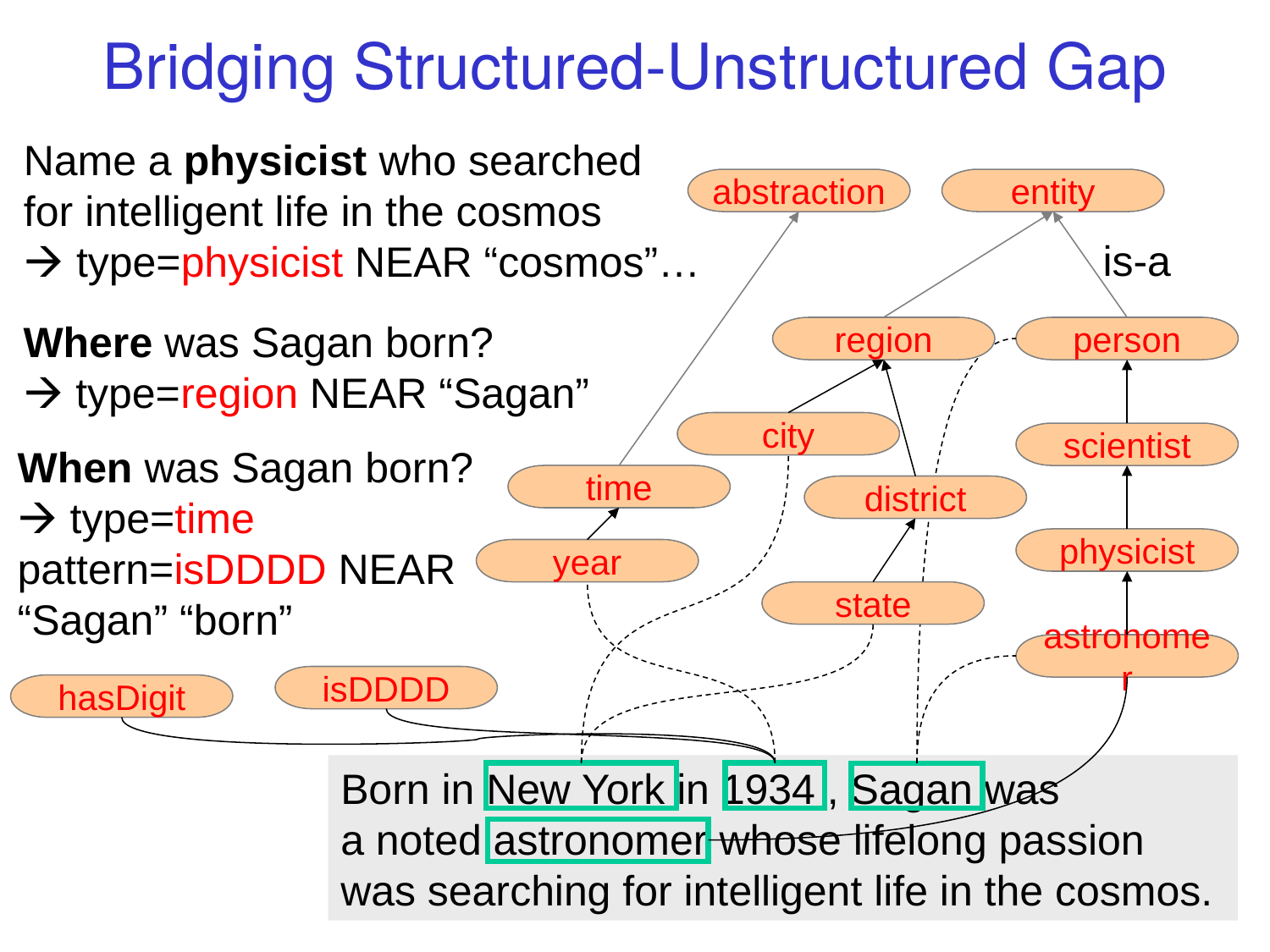

# Bridging Structured-Unstructured Gap
Name a physicist who searched
for intelligent life in the cosmos
🡪 type=physicist NEAR “cosmos”…
Where was Sagan born?
🡪 type=region NEAR “Sagan”
When was Sagan born?
🡪 type=time
pattern=isDDDD NEAR
“Sagan” “born”
abstraction
entity
is-a
region
person
city
scientist
time
district
physicist
year
state
astronomer
isDDDD
hasDigit
Born in New York in 1934 , Sagan was
a noted astronomer whose lifelong passion
was searching for intelligent life in the cosmos.